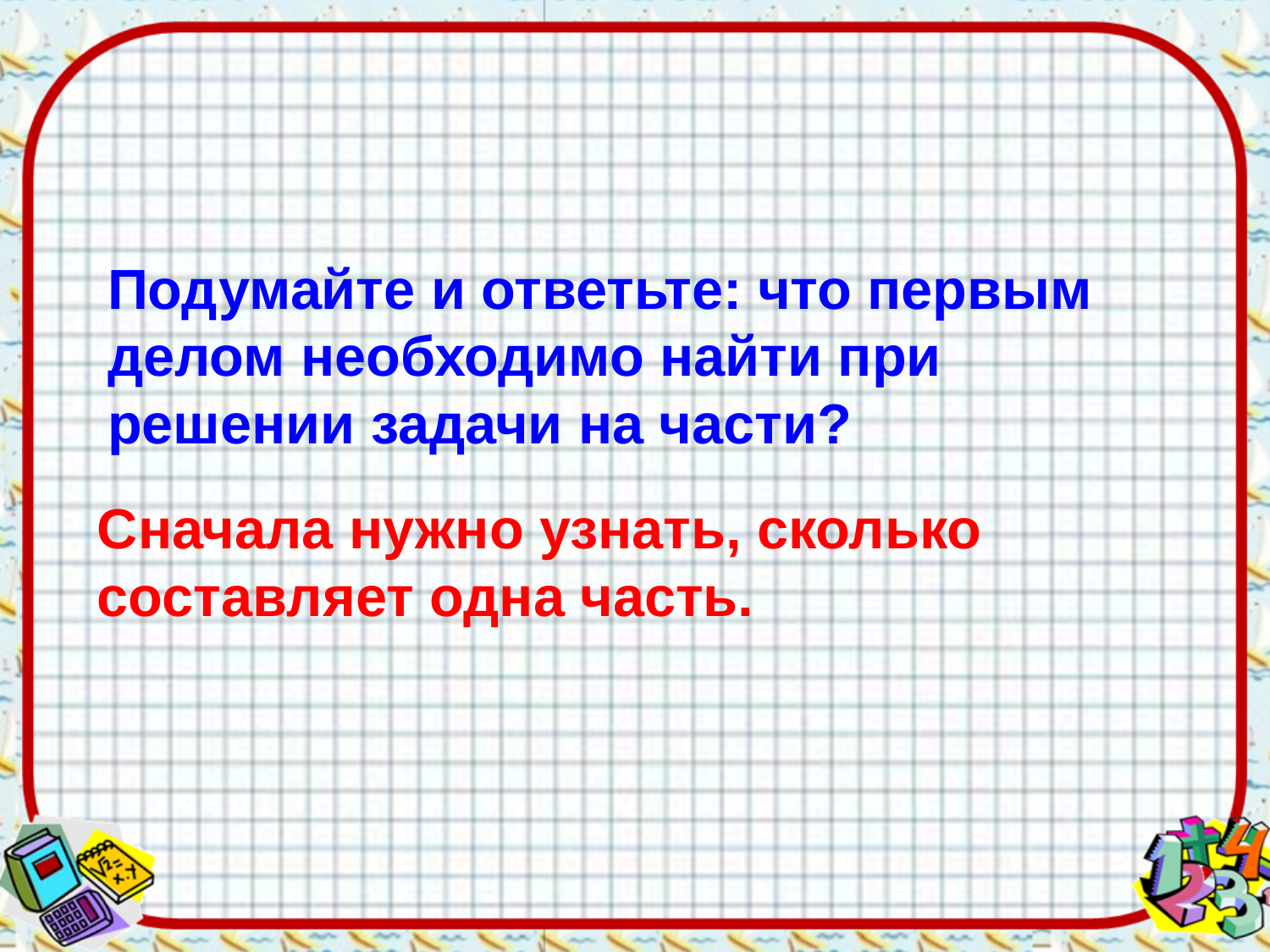

#
Подумайте и ответьте: что первым делом необходимо найти при решении задачи на части?
Сначала нужно узнать, сколько составляет одна часть.